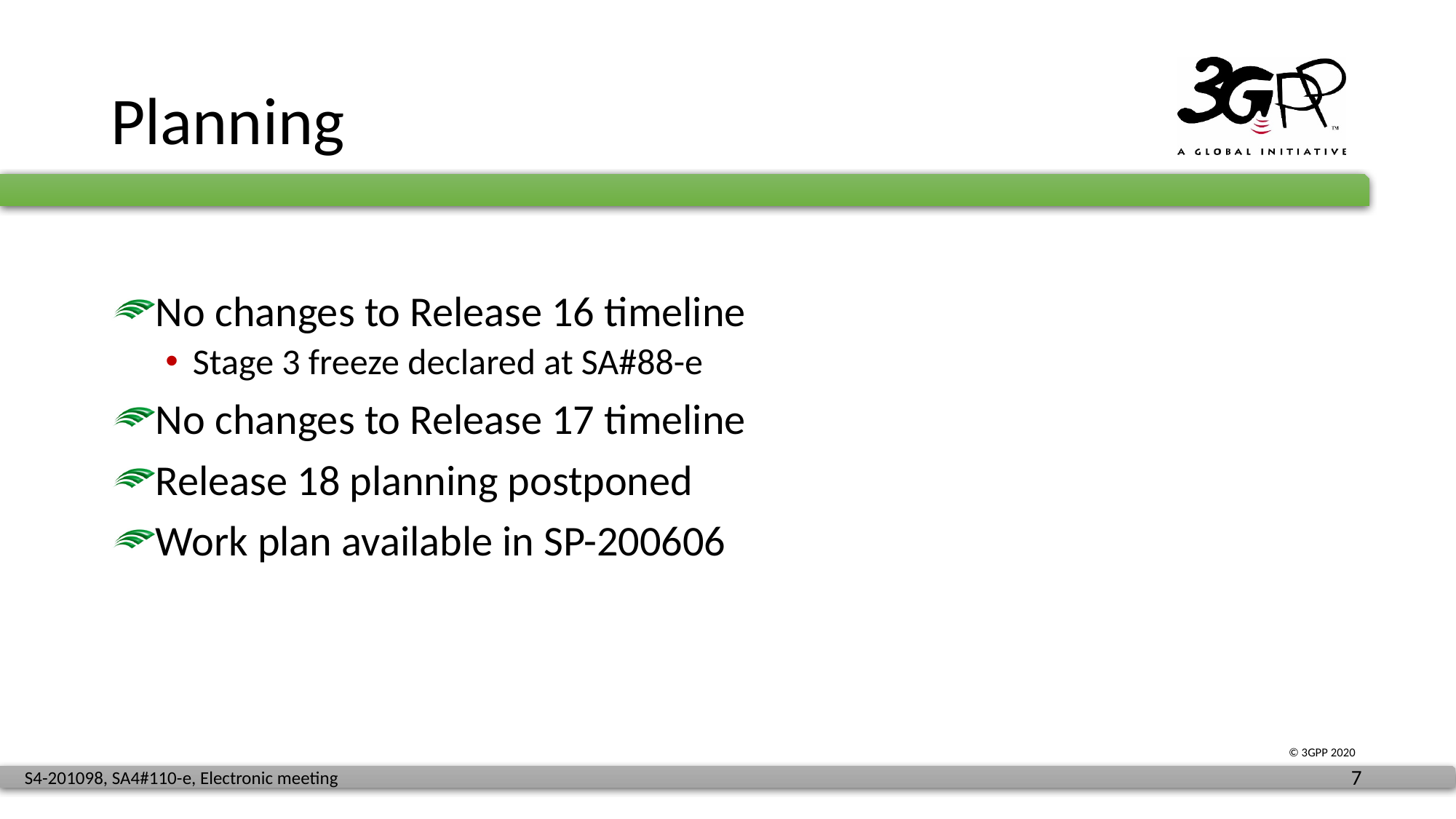

# Planning

No changes to Release 16 timeline
Stage 3 freeze declared at SA#88-e
No changes to Release 17 timeline
Release 18 planning postponed
Work plan available in SP-200606